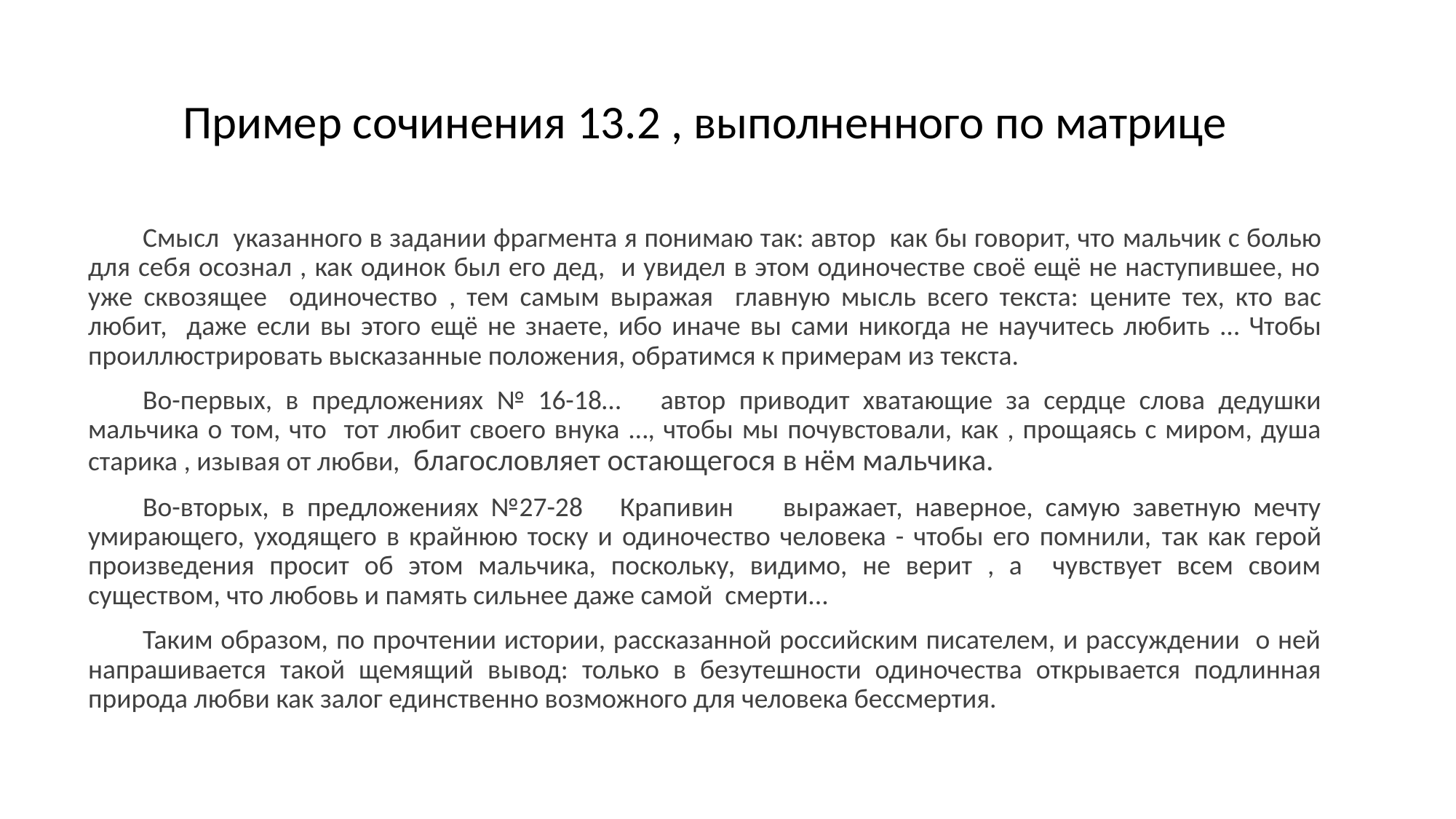

# Пример сочинения 13.2 , выполненного по матрице
Смысл  указанного в задании фрагмента я понимаю так: автор  как бы говорит, что мальчик с болью для себя осознал , как одинок был его дед,  и увидел в этом одиночестве своё ещё не наступившее, но уже сквозящее  одиночество , тем самым выражая  главную мысль всего текста: цените тех, кто вас любит,  даже если вы этого ещё не знаете, ибо иначе вы сами никогда не научитесь любить … Чтобы проиллюстрировать высказанные положения, обратимся к примерам из текста.
Во-первых, в предложениях № 16-18…   автор приводит хватающие за сердце слова дедушки мальчика о том, что  тот любит своего внука …, чтобы мы почувстовали, как , прощаясь с миром, душа старика , изывая от любви,  благословляет остающегося в нём мальчика.
Во-вторых, в предложениях №27-28   Крапивин    выражает, наверное, самую заветную мечту умирающего, уходящего в крайнюю тоску и одиночество человека - чтобы его помнили, так как герой произведения просит об этом мальчика, поскольку, видимо, не верит , а  чувствует всем своим существом, что любовь и память сильнее даже самой  смерти...
Таким образом, по прочтении истории, рассказанной российским писателем, и рассуждении  о ней напрашивается такой щемящий вывод: только в безутешности одиночества открывается подлинная природа любви как залог единственно возможного для человека бессмертия.